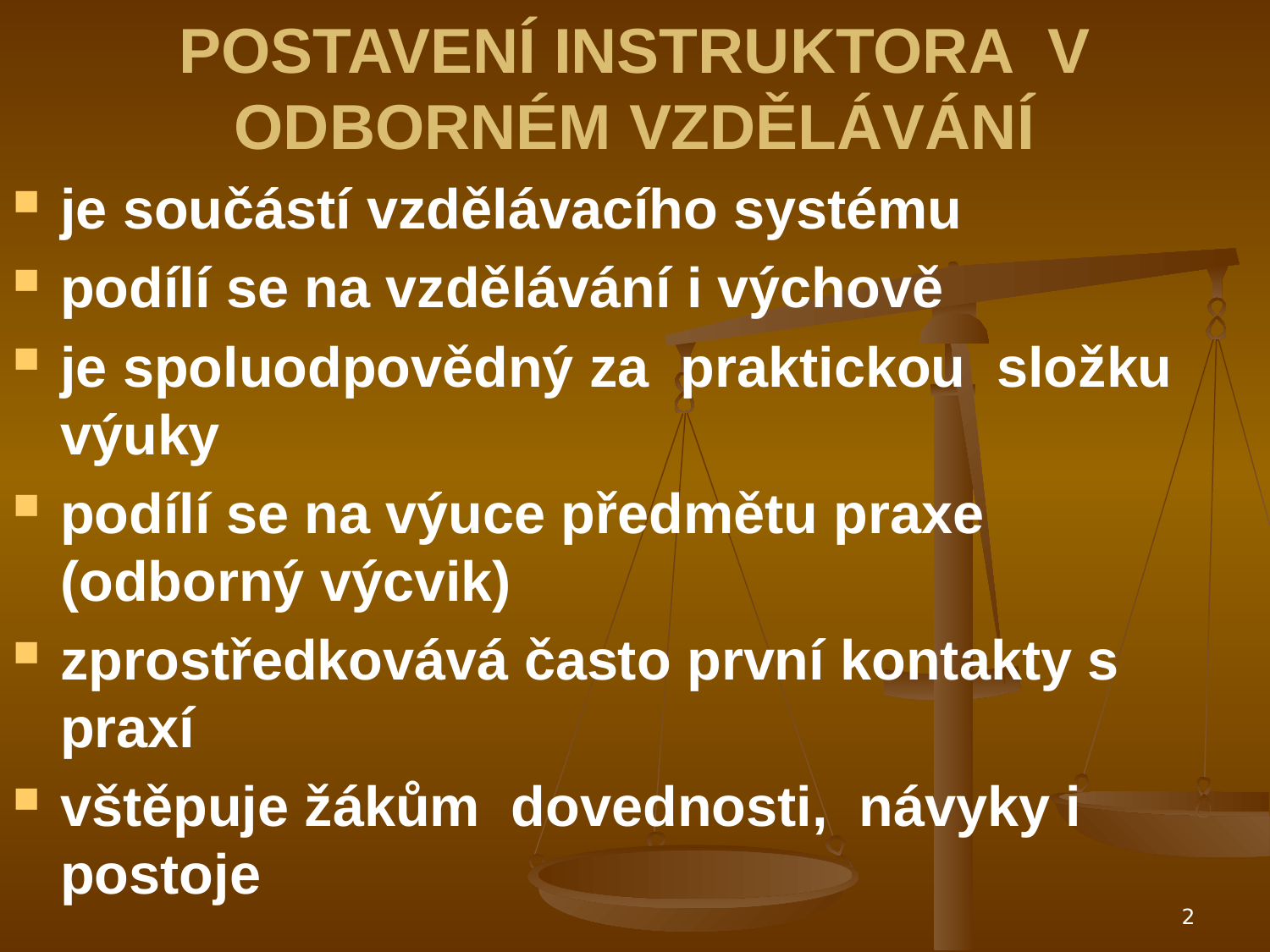

# POSTAVENÍ INSTRUKTORA  V ODBORNÉM VZDĚLÁVÁNÍ
je součástí vzdělávacího systému
podílí se na vzdělávání i výchově
je spoluodpovědný za  praktickou  složku výuky
podílí se na výuce předmětu praxe  (odborný výcvik)
zprostředkovává často první kontakty s praxí
vštěpuje žákům  dovednosti,  návyky i postoje

2